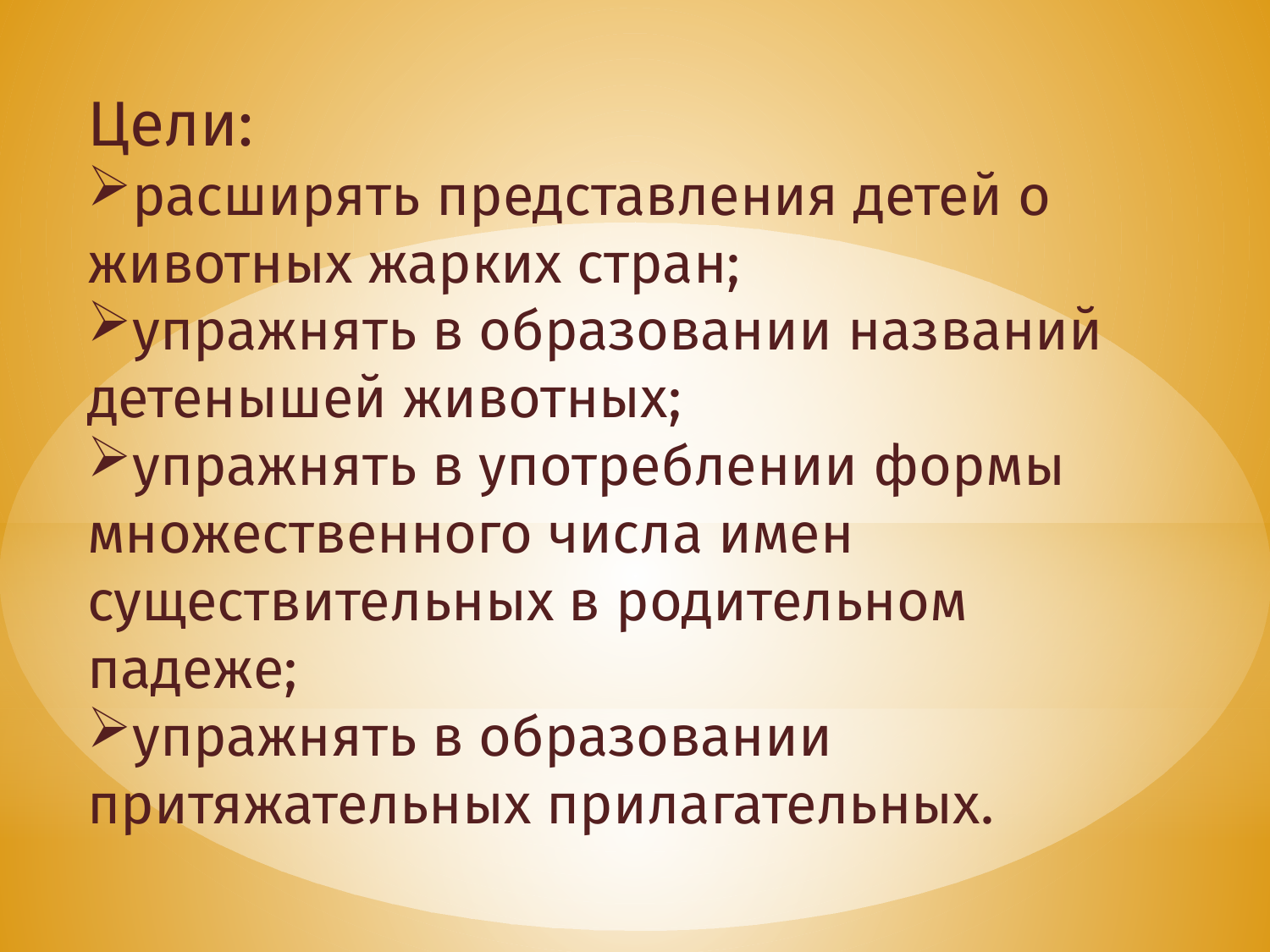

Цели:
расширять представления детей о животных жарких стран;
упражнять в образовании названий детенышей животных;
упражнять в употреблении формы множественного числа имен существительных в родительном падеже;
упражнять в образовании притяжательных прилагательных.